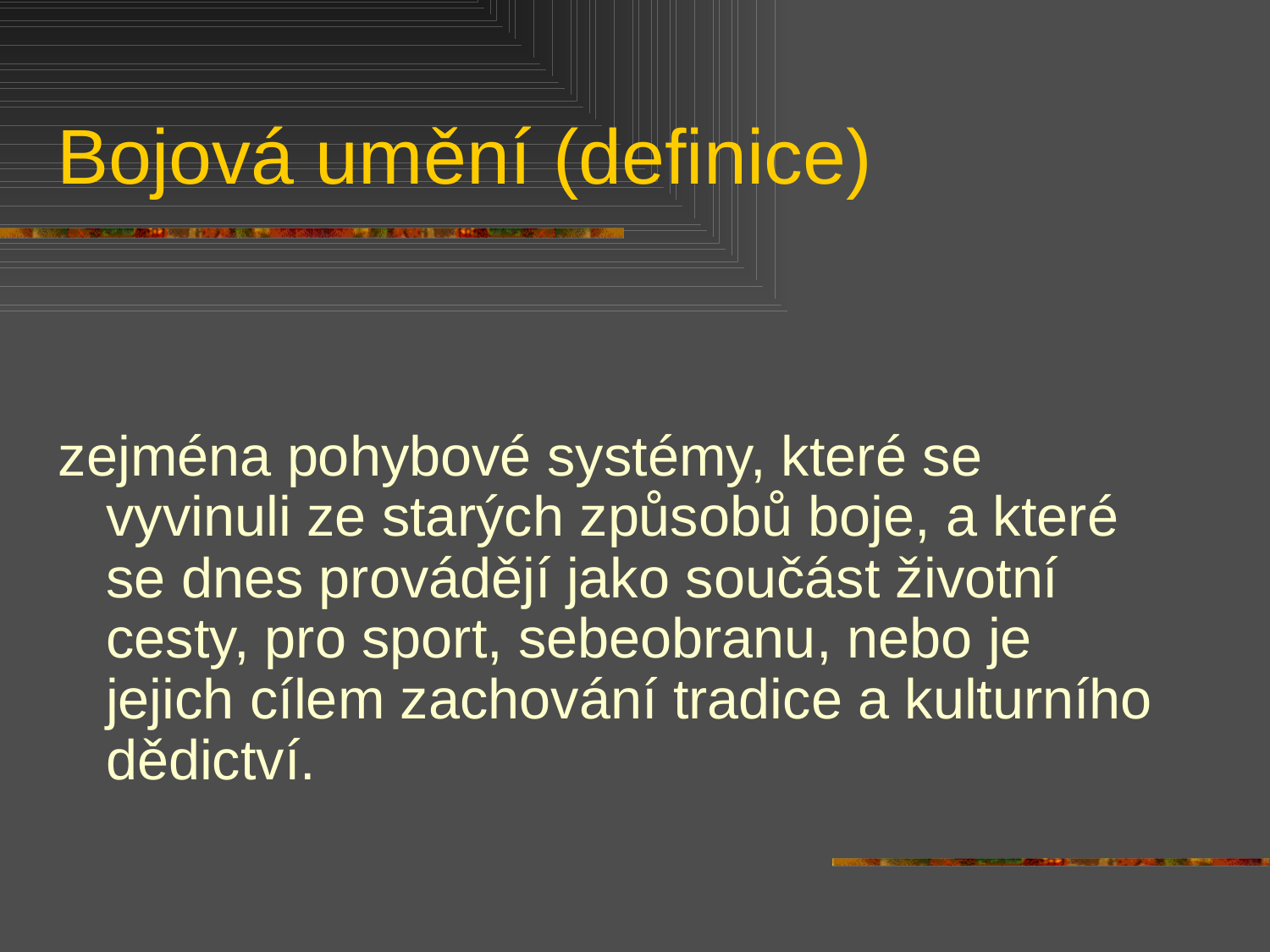

# Bojová umění (definice)

zejména pohybové systémy, které se vyvinuli ze starých způsobů boje, a které se dnes provádějí jako součást životní cesty, pro sport, sebeobranu, nebo je jejich cílem zachování tradice a kulturního dědictví.